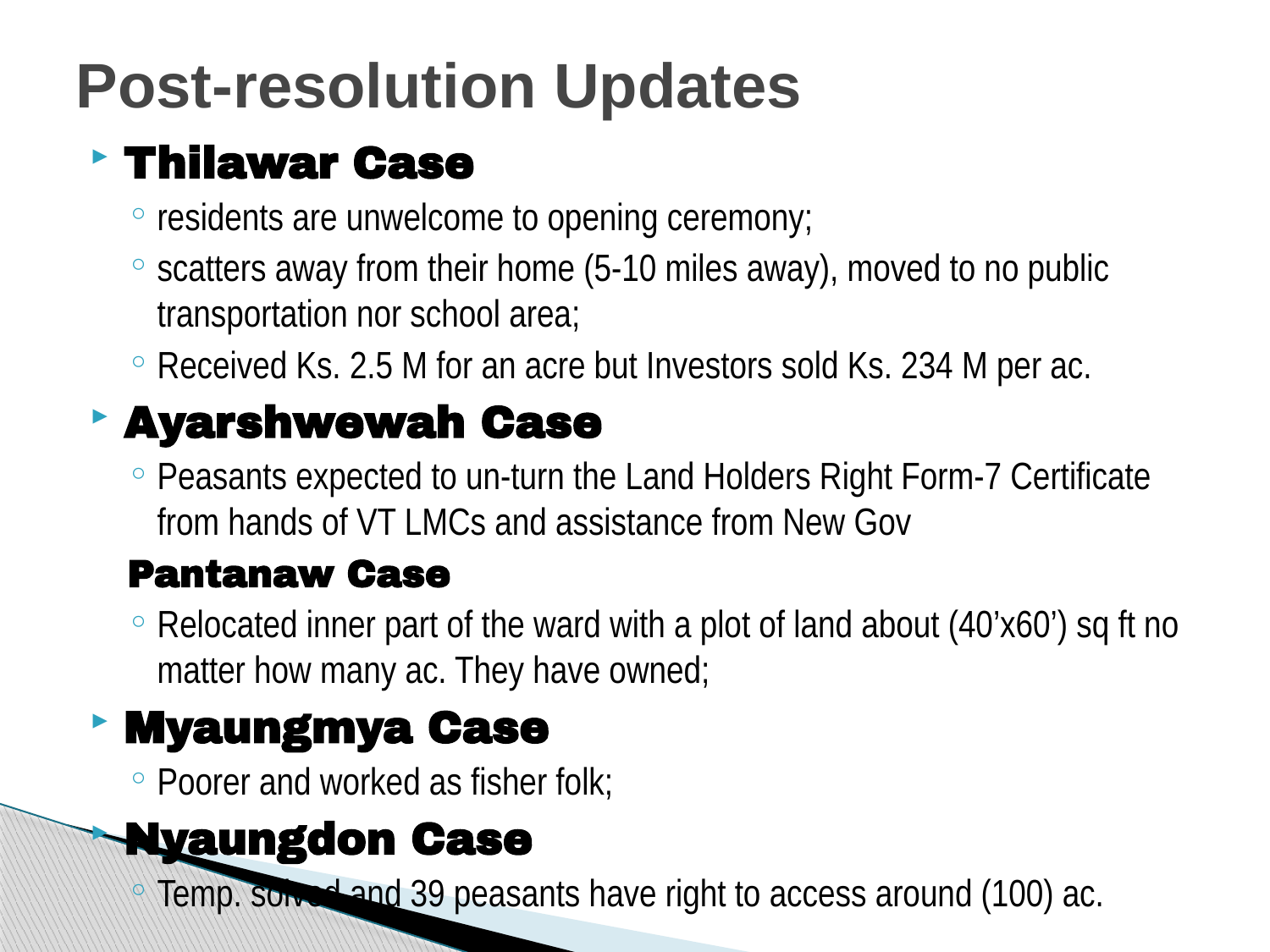

# Post-resolution Updates
Thilawar Case
residents are unwelcome to opening ceremony;
scatters away from their home (5-10 miles away), moved to no public transportation nor school area;
Received Ks. 2.5 M for an acre but Investors sold Ks. 234 M per ac.
Ayarshwewah Case
Peasants expected to un-turn the Land Holders Right Form-7 Certificate from hands of VT LMCs and assistance from New Gov
Pantanaw Case
Relocated inner part of the ward with a plot of land about (40’x60’) sq ft no matter how many ac. They have owned;
Myaungmya Case
Poorer and worked as fisher folk;
Nyaungdon Case
Temp. solved and 39 peasants have right to access around (100) ac.